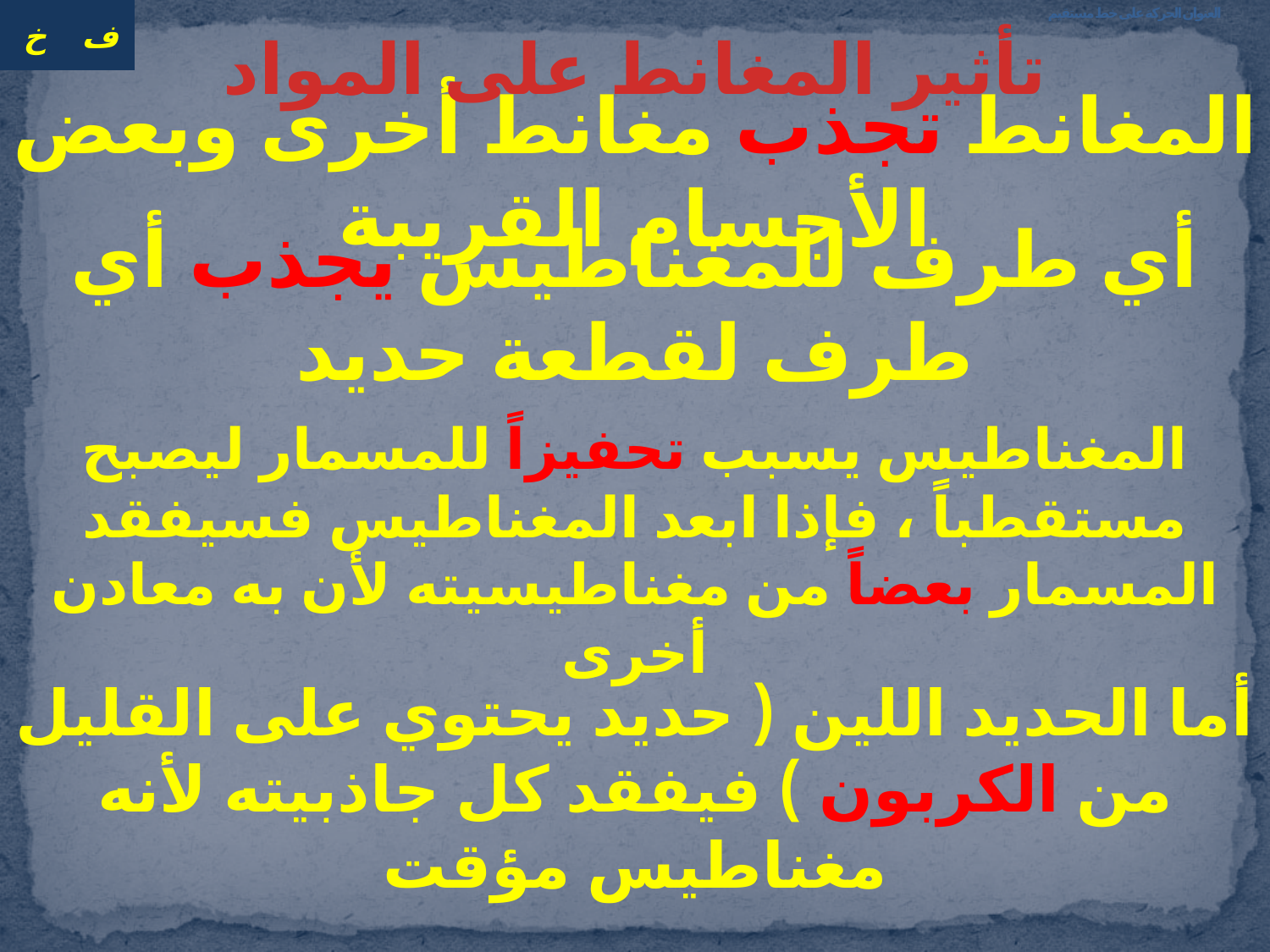

# العنوان الحركة على خط مستقيم
تأثير المغانط على المواد
المغانط تجذب مغانط أخرى وبعض الأجسام القريبة
أي طرف للمغناطيس يجذب أي طرف لقطعة حديد
المغناطيس يسبب تحفيزاً للمسمار ليصبح مستقطباً ، فإذا ابعد المغناطيس فسيفقد المسمار بعضاً من مغناطيسيته لأن به معادن أخرى
أما الحديد اللين ( حديد يحتوي على القليل من الكربون ) فيفقد كل جاذبيته لأنه مغناطيس مؤقت